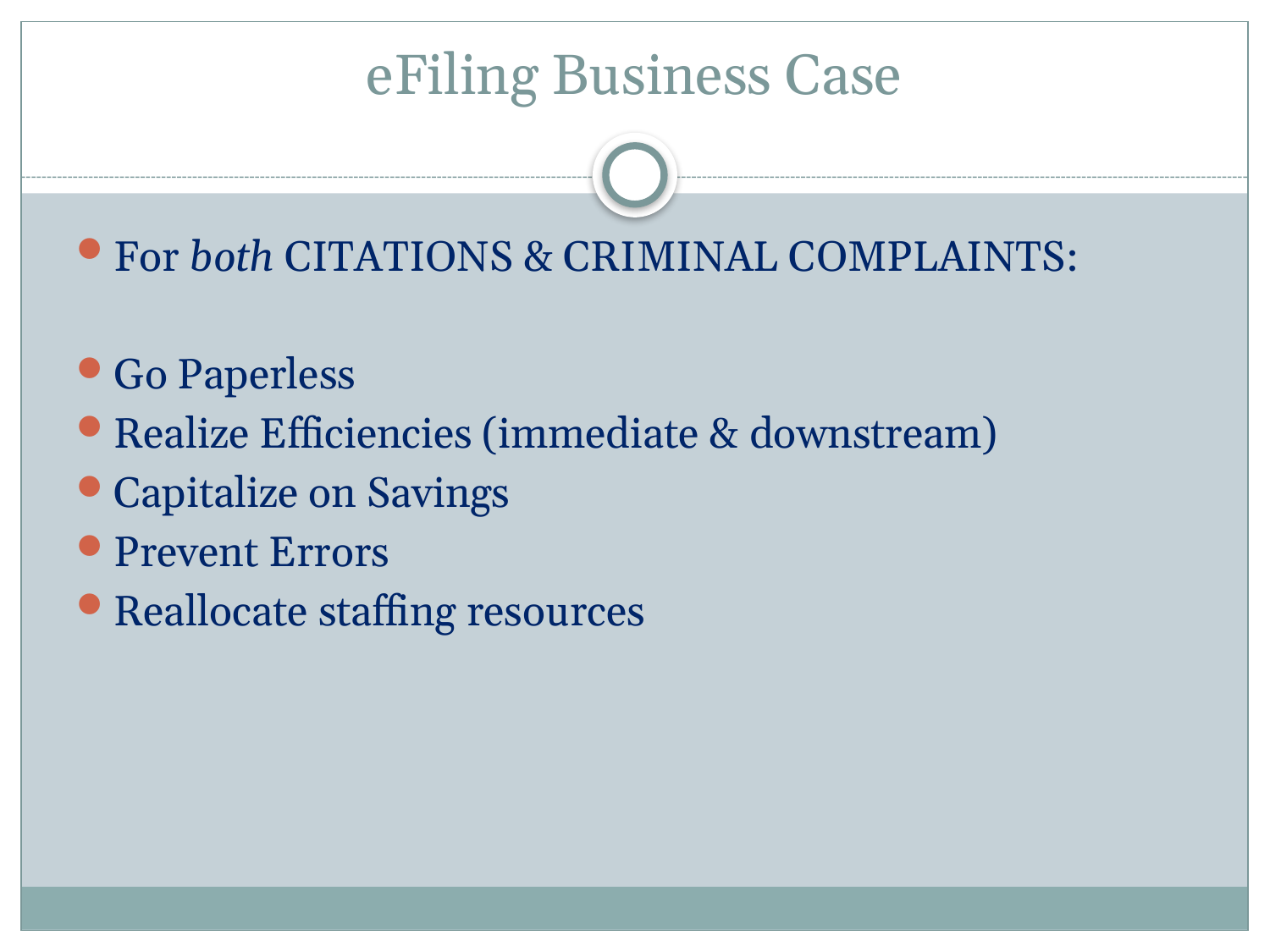

# eFiling Business Case
For both CITATIONS & CRIMINAL COMPLAINTS:

Go Paperless
Realize Efficiencies (immediate & downstream)
Capitalize on Savings
Prevent Errors
Reallocate staffing resources